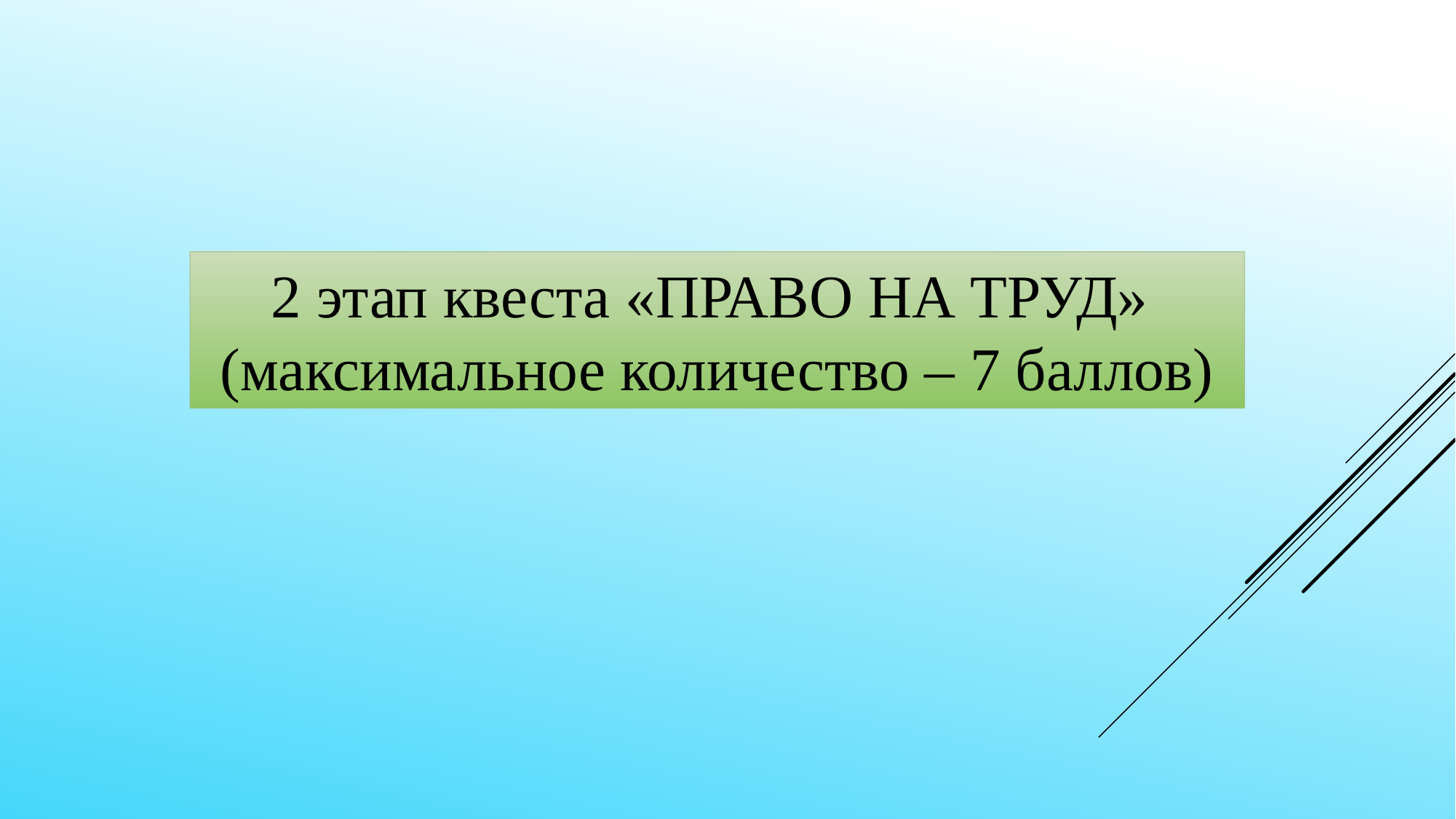

2 этап квеста «ПРАВО НА ТРУД»
(максимальное количество – 7 баллов)